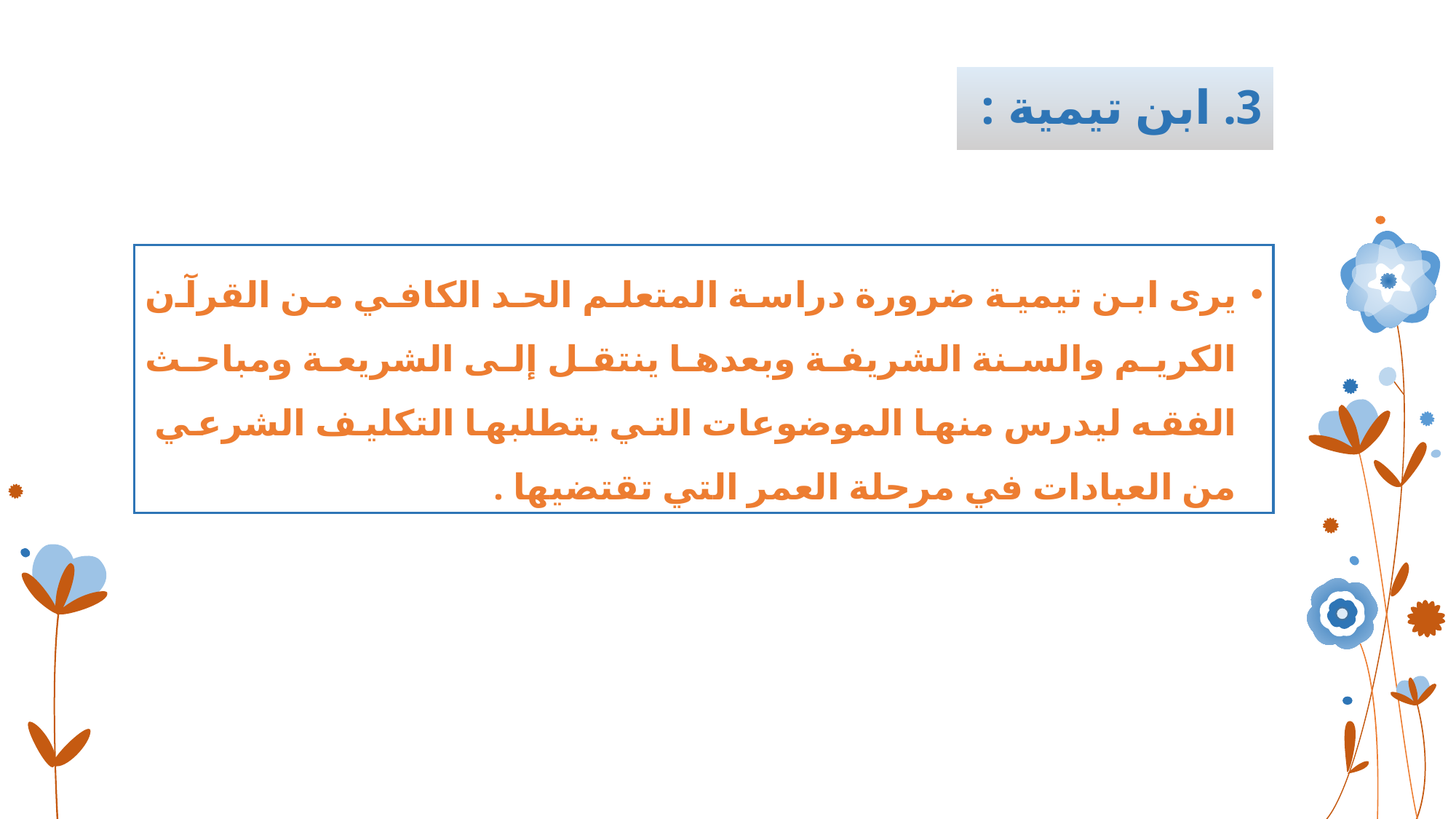

# 3. ابن تيمية :
يرى ابن تيمية ضرورة دراسة المتعلم الحد الكافي من القرآن الكريم والسنة الشريفة وبعدها ينتقل إلى الشريعة ومباحث الفقه ليدرس منها الموضوعات التي يتطلبها التكليف الشرعي  من العبادات في مرحلة العمر التي تقتضيها .